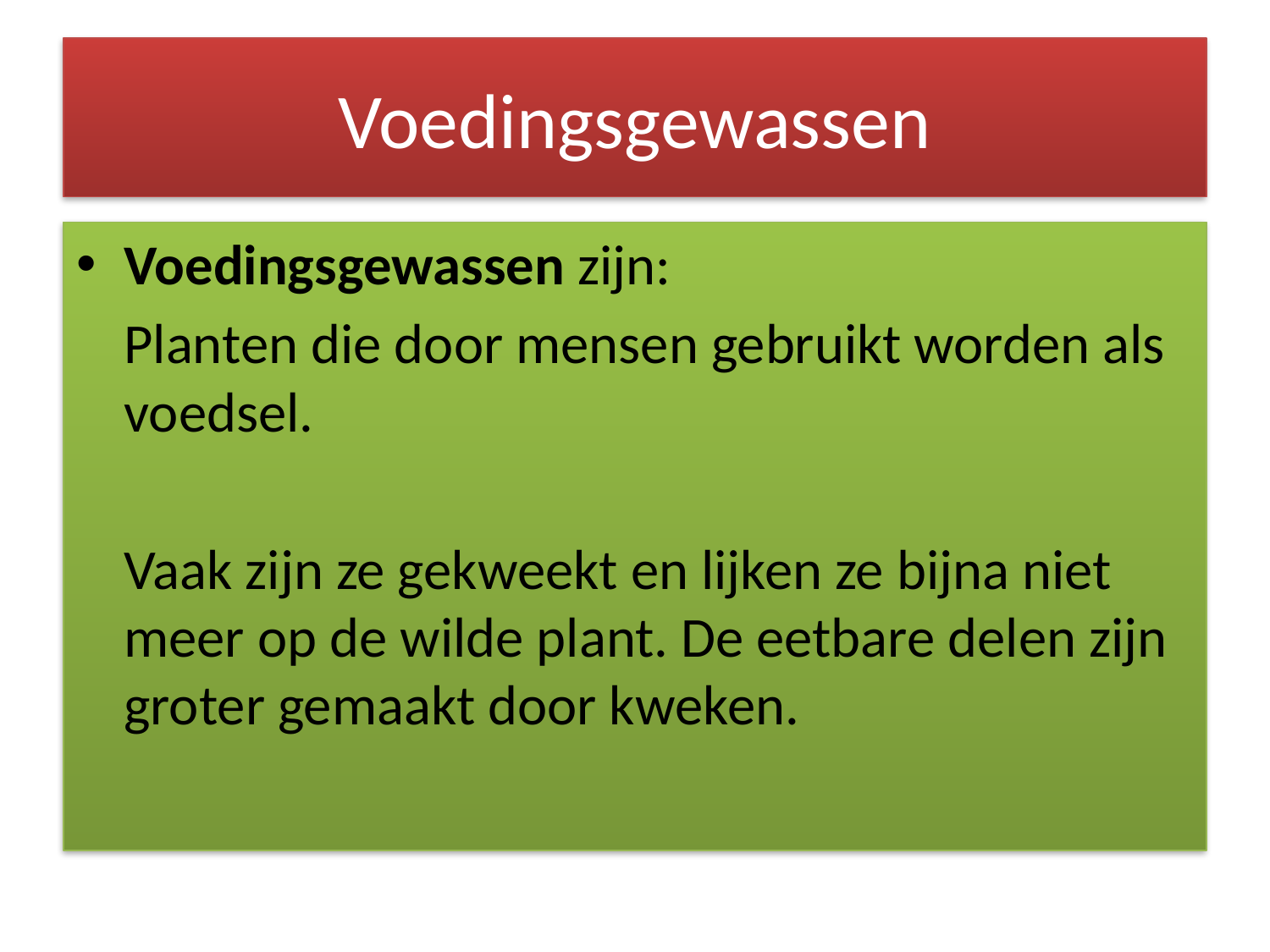

# Voedingsgewassen
Voedingsgewassen zijn:
	Planten die door mensen gebruikt worden als voedsel.

	Vaak zijn ze gekweekt en lijken ze bijna niet meer op de wilde plant. De eetbare delen zijn groter gemaakt door kweken.